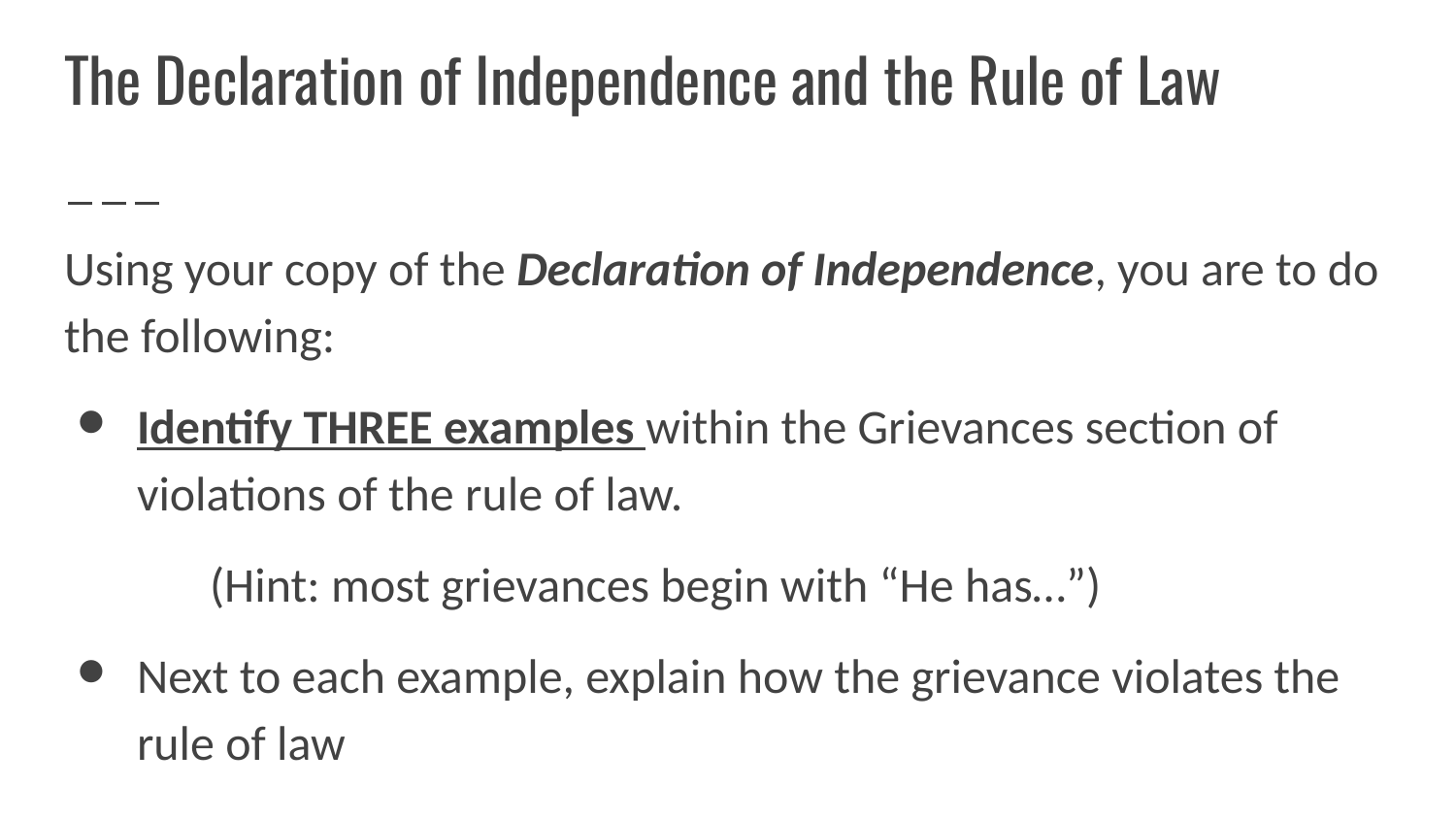

# The Declaration of Independence and the Rule of Law
Using your copy of the Declaration of Independence, you are to do the following:
Identify THREE examples within the Grievances section of violations of the rule of law.
(Hint: most grievances begin with “He has…”)
Next to each example, explain how the grievance violates the rule of law